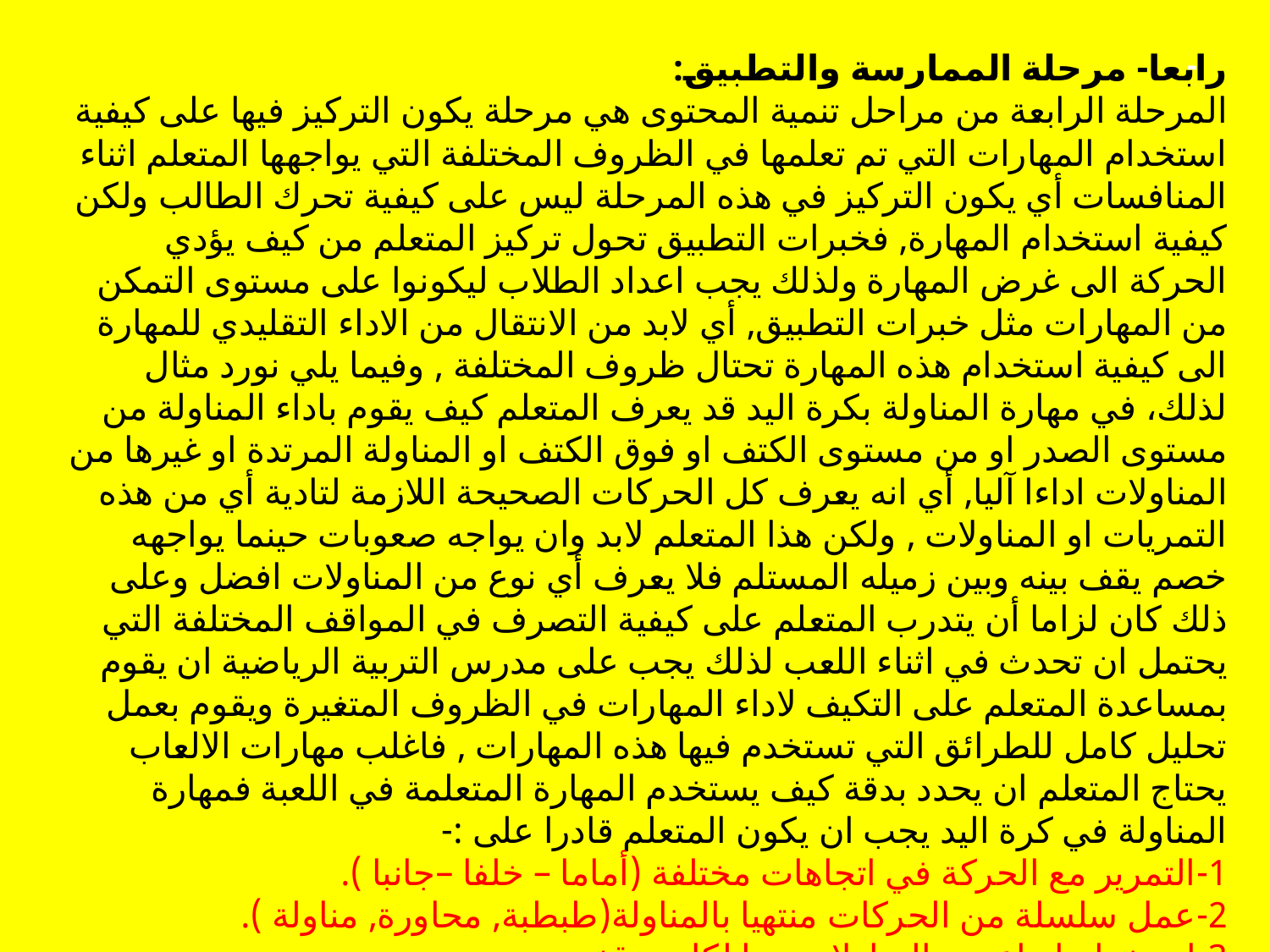

-

رابعا- مرحلة الممارسة والتطبيق:
المرحلة الرابعة من مراحل تنمية المحتوى هي مرحلة يكون التركيز فيها على كيفية استخدام المهارات التي تم تعلمها في الظروف المختلفة التي يواجهها المتعلم اثناء المنافسات أي يكون التركيز في هذه المرحلة ليس على كيفية تحرك الطالب ولكن كيفية استخدام المهارة, فخبرات التطبيق تحول تركيز المتعلم من كيف يؤدي الحركة الى غرض المهارة ولذلك يجب اعداد الطلاب ليكونوا على مستوى التمكن من المهارات مثل خبرات التطبيق, أي لابد من الانتقال من الاداء التقليدي للمهارة الى كيفية استخدام هذه المهارة تحتال ظروف المختلفة , وفيما يلي نورد مثال لذلك، في مهارة المناولة بكرة اليد قد يعرف المتعلم كيف يقوم باداء المناولة من مستوى الصدر او من مستوى الكتف او فوق الكتف او المناولة المرتدة او غيرها من المناولات اداءا آليا, أي انه يعرف كل الحركات الصحيحة اللازمة لتادية أي من هذه التمريات او المناولات , ولكن هذا المتعلم لابد وان يواجه صعوبات حينما يواجهه خصم يقف بينه وبين زميله المستلم فلا يعرف أي نوع من المناولات افضل وعلى ذلك كان لزاما أن يتدرب المتعلم على كيفية التصرف في المواقف المختلفة التي يحتمل ان تحدث في اثناء اللعب لذلك يجب على مدرس التربية الرياضية ان يقوم بمساعدة المتعلم على التكيف لاداء المهارات في الظروف المتغيرة ويقوم بعمل تحليل كامل للطرائق التي تستخدم فيها هذه المهارات , فاغلب مهارات الالعاب يحتاج المتعلم ان يحدد بدقة كيف يستخدم المهارة المتعلمة في اللعبة فمهارة المناولة في كرة اليد يجب ان يكون المتعلم قادرا على :-
1-التمرير مع الحركة في اتجاهات مختلفة (أماما – خلفا –جانبا ).
2-عمل سلسلة من الحركات منتهيا بالمناولة(طبطبة, محاورة, مناولة ).
3-استخدام انواع من المناولات تبعا لكل موقف.